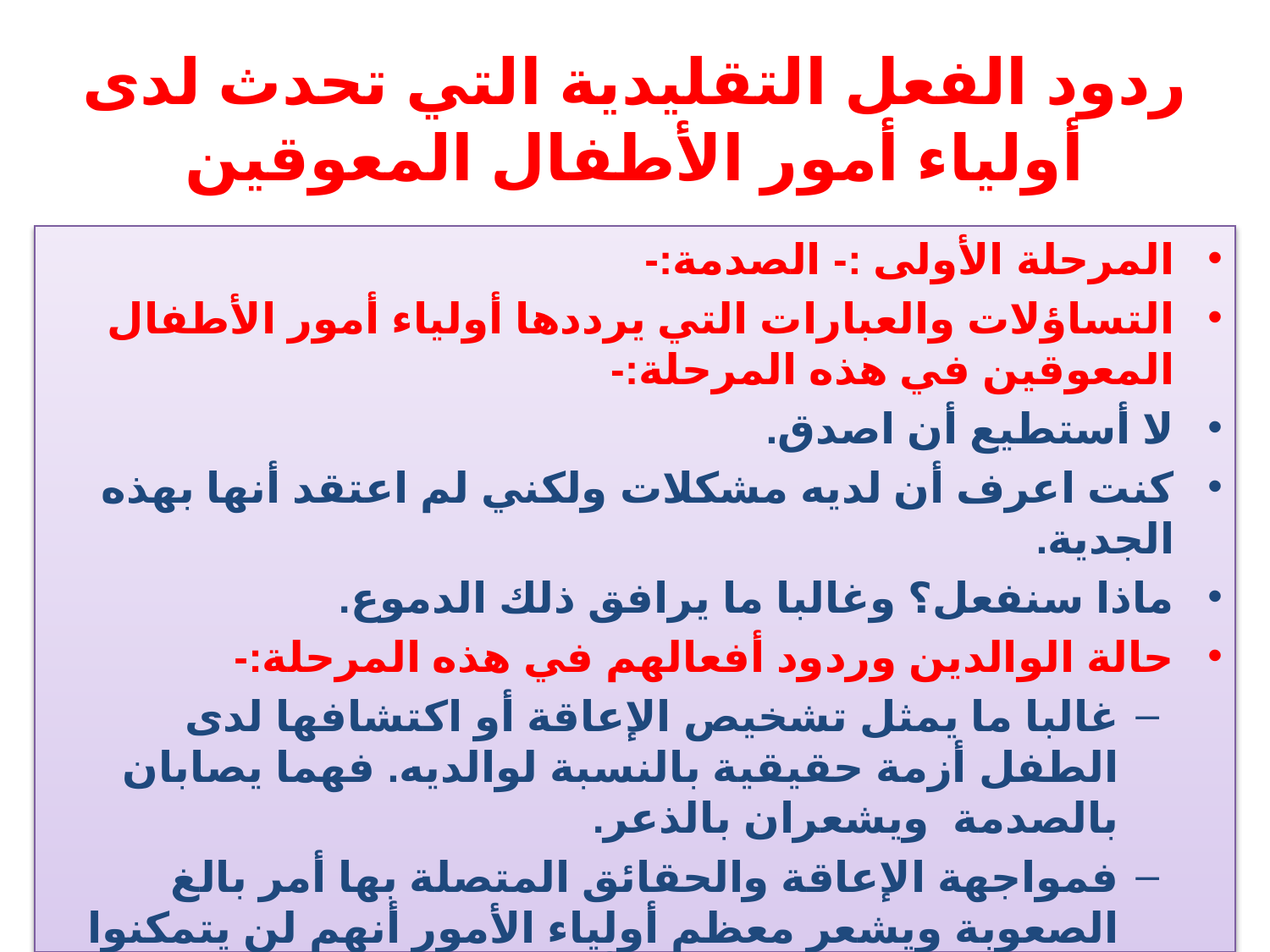

# ردود الفعل التقليدية التي تحدث لدى أولياء أمور الأطفال المعوقين
المرحلة الأولى :- الصدمة:-
التساؤلات والعبارات التي يرددها أولياء أمور الأطفال المعوقين في هذه المرحلة:-
لا أستطيع أن اصدق.
كنت اعرف أن لديه مشكلات ولكني لم اعتقد أنها بهذه الجدية.
ماذا سنفعل؟ وغالبا ما يرافق ذلك الدموع.
حالة الوالدين وردود أفعالهم في هذه المرحلة:-
غالبا ما يمثل تشخيص الإعاقة أو اكتشافها لدى الطفل أزمة حقيقية بالنسبة لوالديه. فهما يصابان بالصدمة  ويشعران بالذعر.
فمواجهة الإعاقة والحقائق المتصلة بها أمر بالغ الصعوبة ويشعر معظم أولياء الأمور أنهم لن يتمكنوا من تحمله والتعاطي معه أبدا والصدمة قضية جسمية وعقلية.